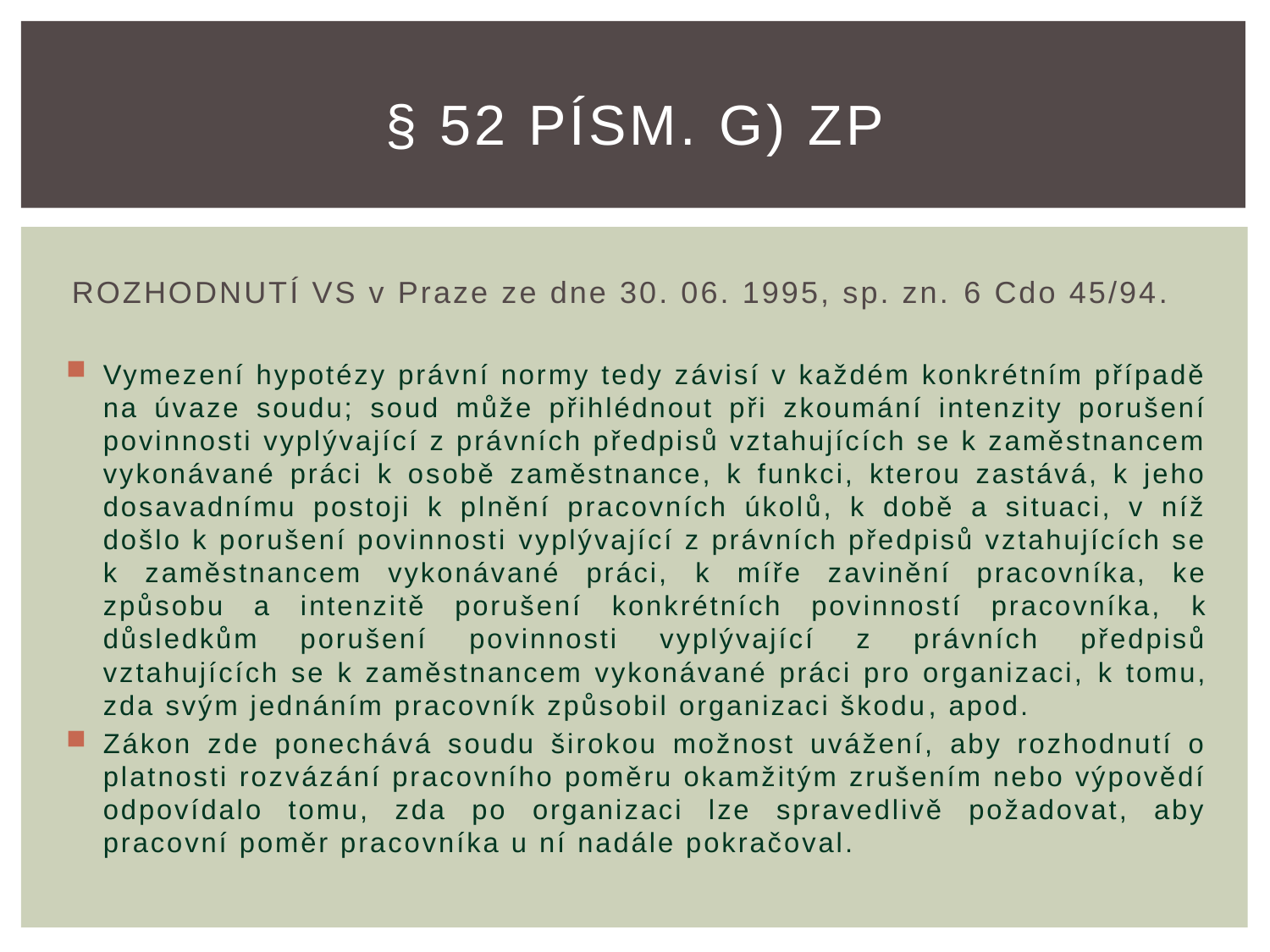

# § 52 písm. G) ZP

ROZHODNUTÍ VS v Praze ze dne 30. 06. 1995, sp. zn. 6 Cdo 45/94.

Vymezení hypotézy právní normy tedy závisí v každém konkrétním případě na úvaze soudu; soud může přihlédnout při zkoumání intenzity porušení povinnosti vyplývající z právních předpisů vztahujících se k zaměstnancem vykonávané práci k osobě zaměstnance, k funkci, kterou zastává, k jeho dosavadnímu postoji k plnění pracovních úkolů, k době a situaci, v níž došlo k porušení povinnosti vyplývající z právních předpisů vztahujících se k zaměstnancem vykonávané práci, k míře zavinění pracovníka, ke způsobu a intenzitě porušení konkrétních povinností pracovníka, k důsledkům porušení povinnosti vyplývající z právních předpisů vztahujících se k zaměstnancem vykonávané práci pro organizaci, k tomu, zda svým jednáním pracovník způsobil organizaci škodu, apod.
Zákon zde ponechává soudu širokou možnost uvážení, aby rozhodnutí o platnosti rozvázání pracovního poměru okamžitým zrušením nebo výpovědí odpovídalo tomu, zda po organizaci lze spravedlivě požadovat, aby pracovní poměr pracovníka u ní nadále pokračoval.